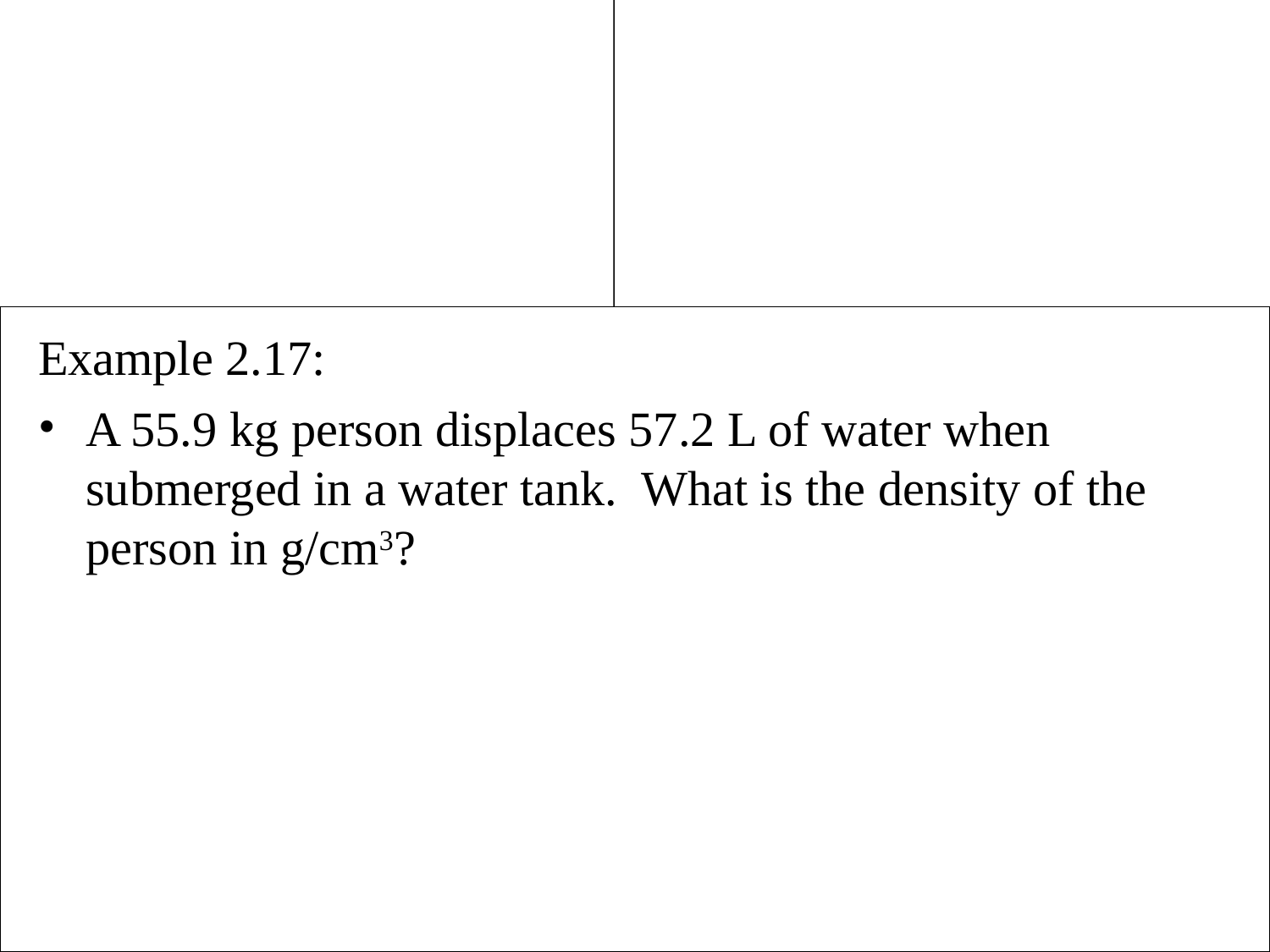

Example 2.17:
A 55.9 kg person displaces 57.2 L of water when submerged in a water tank.  What is the density of the person in g/cm3?